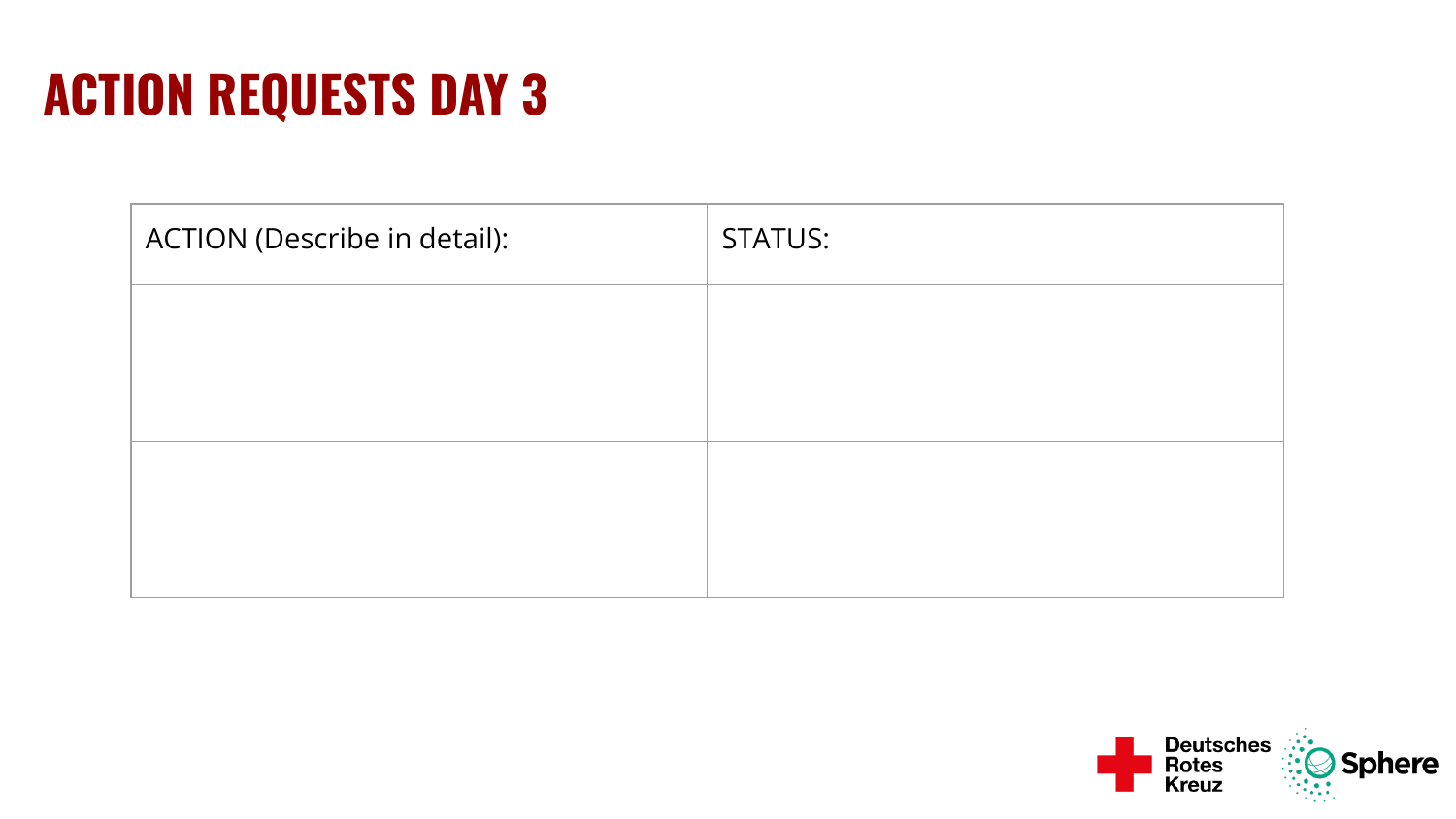

# ACTION REQUESTS DAY 3
| ACTION (Describe in detail): | STATUS: |
| --- | --- |
|  |  |
|  |  |